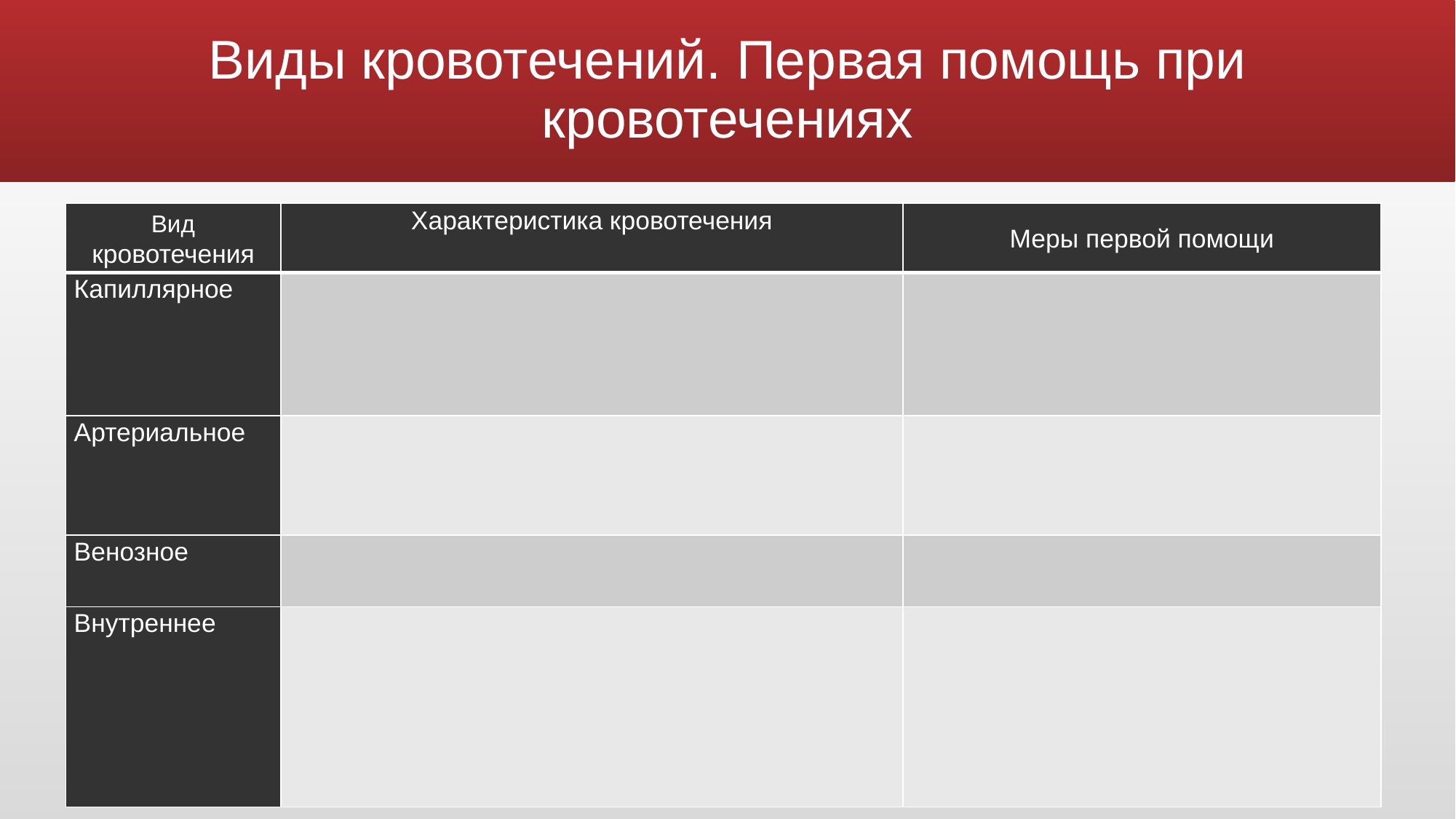

# Виды кровотечений. Первая помощь при кровотечениях
| Вид кровотечения | Характеристика кровотечения | Меры первой помощи |
| --- | --- | --- |
| Капиллярное |  |  |
| Артериальное |  |  |
| Венозное |  |  |
| Внутреннее |  |  |